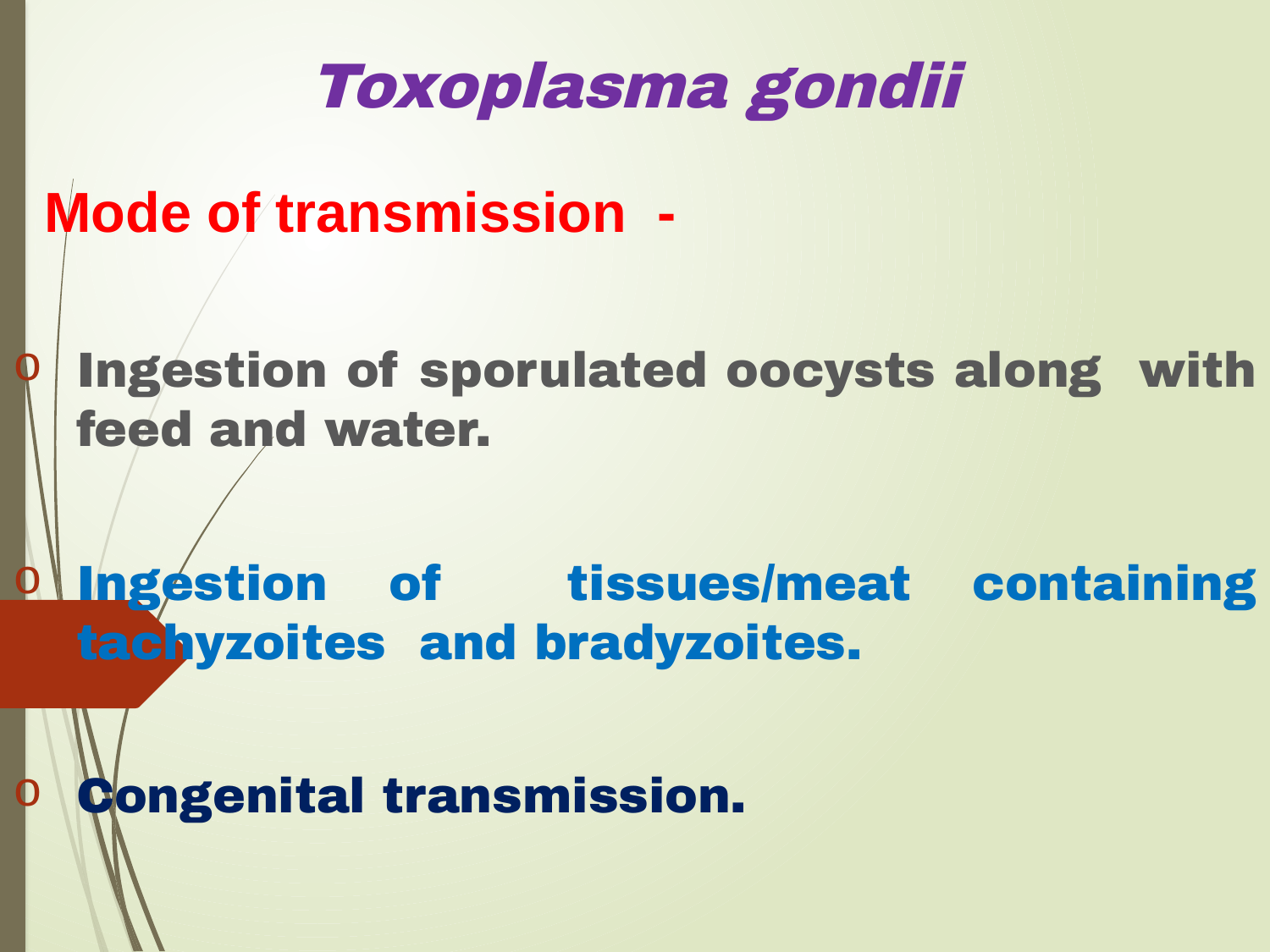

# Toxoplasma gondii
  Mode of transmission  -

Ingestion of sporulated oocysts along  with feed and water.

Ingestion of  tissues/meat containing tachyzoites  and bradyzoites.

Congenital transmission.